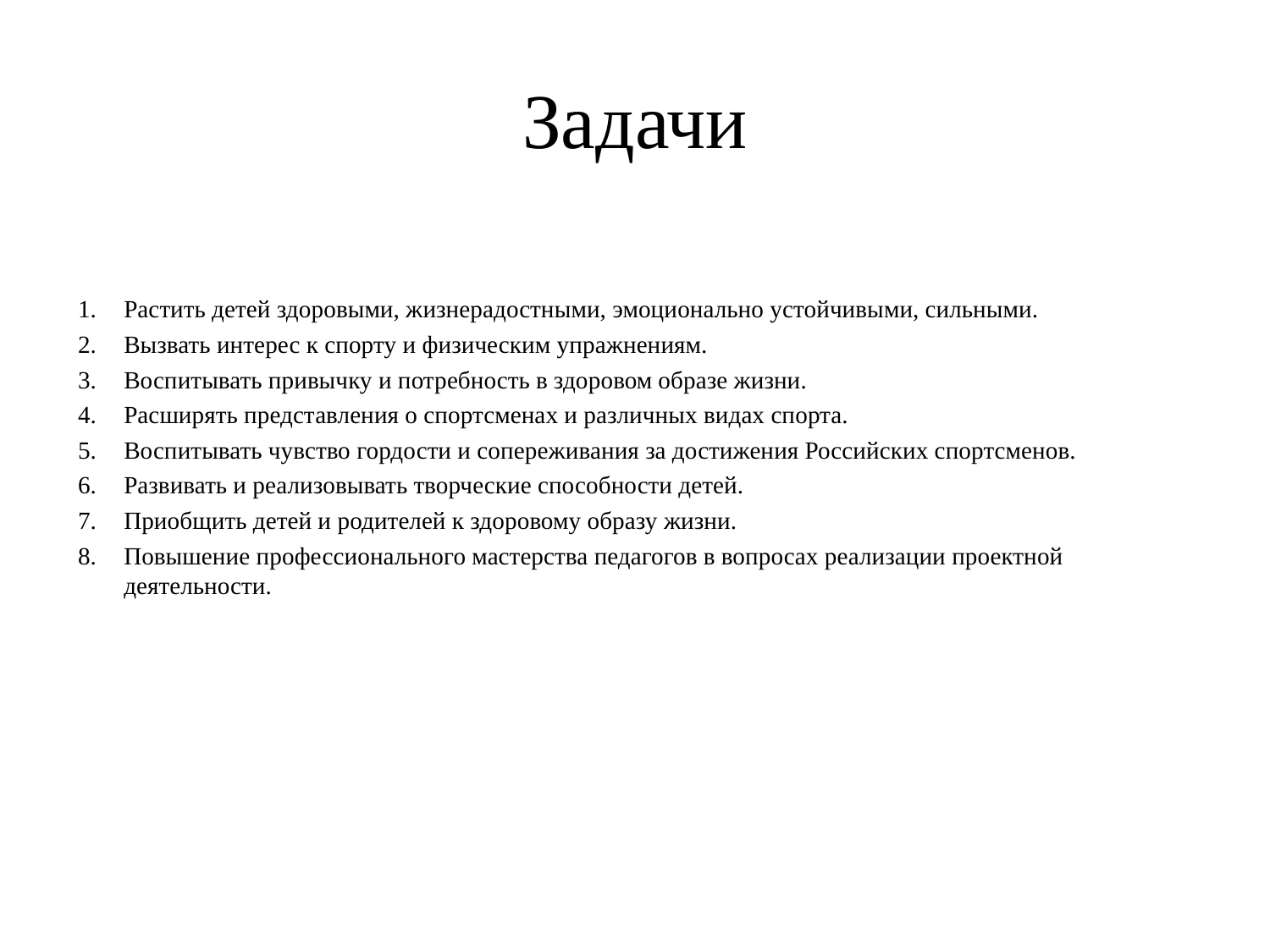

# Задачи

Растить детей здоровыми, жизнерадостными, эмоционально устойчивыми, сильными.
Вызвать интерес к спорту и физическим упражнениям.
Воспитывать привычку и потребность в здоровом образе жизни.
Расширять представления о спортсменах и различных видах спорта.
Воспитывать чувство гордости и сопереживания за достижения Российских спортсменов.
Развивать и реализовывать творческие способности детей.
Приобщить детей и родителей к здоровому образу жизни.
Повышение профессионального мастерства педагогов в вопросах реализации проектной деятельности.